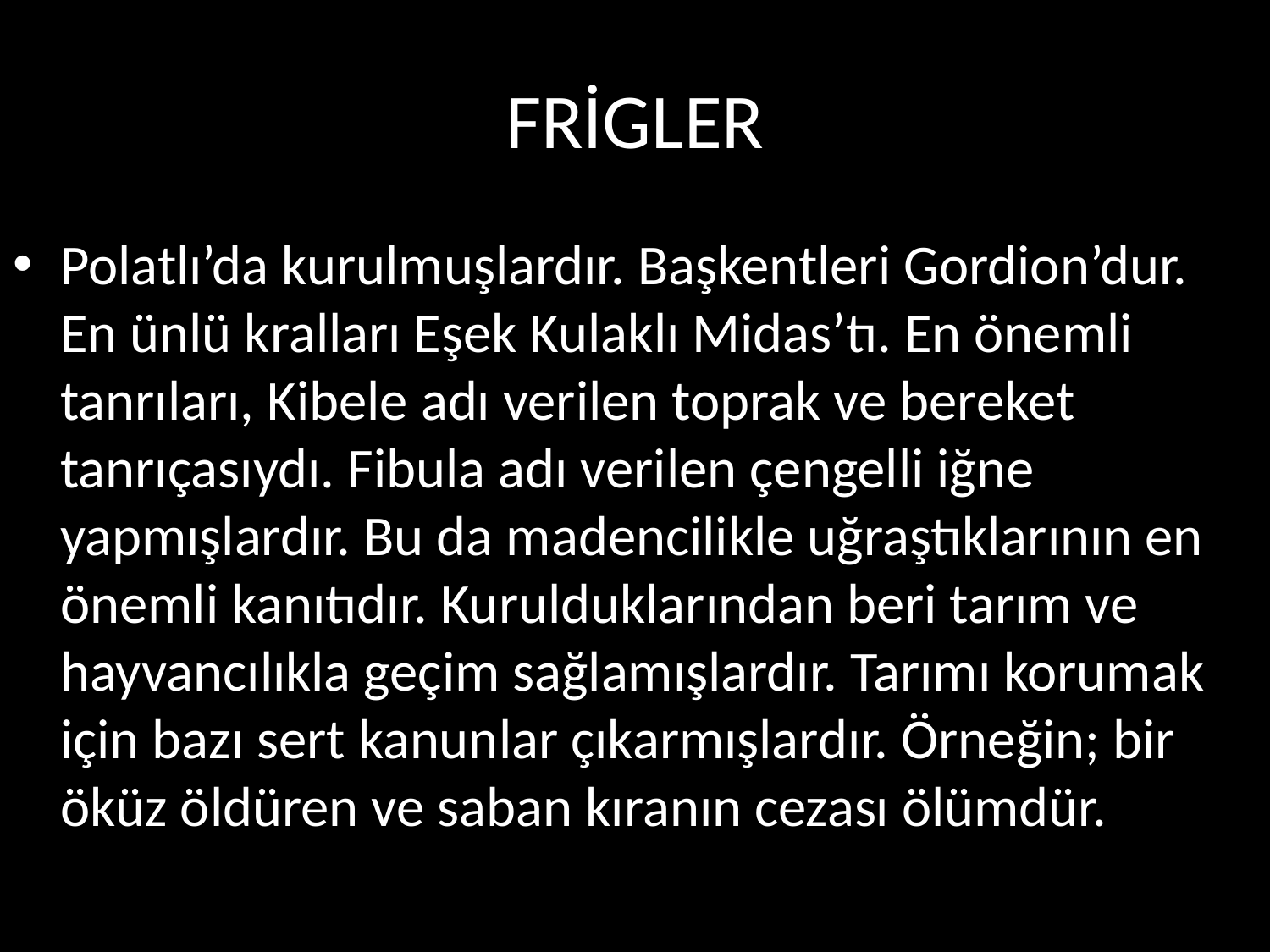

# FRİGLER
Polatlı’da kurulmuşlardır. Başkentleri Gordion’dur. 	En ünlü kralları Eşek Kulaklı Midas’tı. En önemli tanrıları, Kibele adı verilen toprak ve bereket tanrıçasıydı. Fibula adı verilen çengelli iğne yapmışlardır. Bu da madencilikle uğraştıklarının en önemli kanıtıdır. Kurulduklarından beri tarım ve hayvancılıkla geçim sağlamışlardır. Tarımı korumak için bazı sert kanunlar çıkarmışlardır. Örneğin; bir öküz öldüren ve saban kıranın cezası ölümdür.